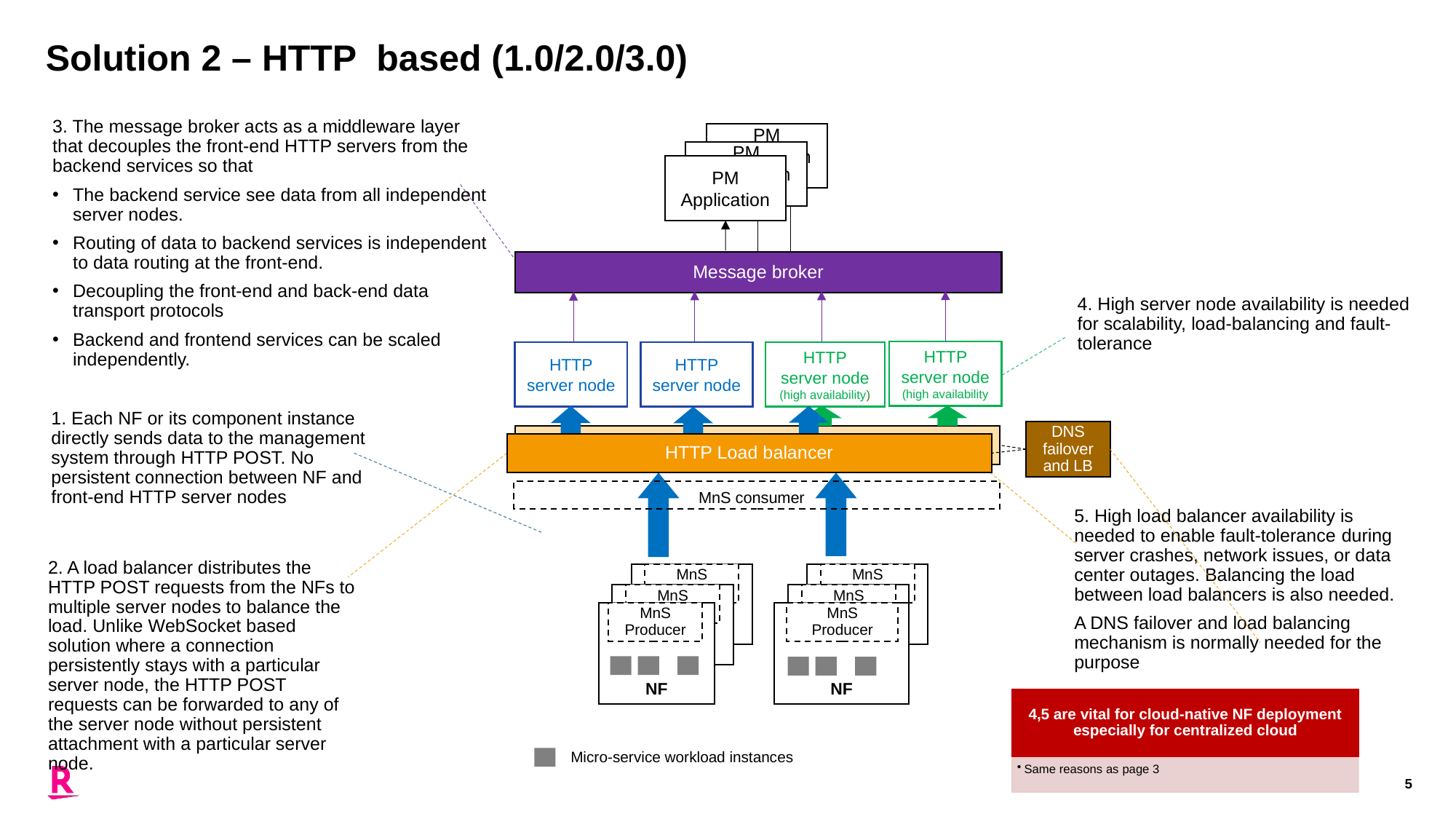

# Solution 2 – HTTP  based (1.0/2.0/3.0)
3. The message broker acts as a middleware layer that decouples the front-end HTTP servers from the backend services so that
The backend service see data from all independent server nodes.
Routing of data to backend services is independent to data routing at the front-end.
Decoupling the front-end and back-end data transport protocols
Backend and frontend services can be scaled independently.
PM
Application
instances
PM
Application
instances
PM
Application
Message broker
4. High server node availability is needed for scalability, load-balancing and fault-tolerance

HTTP
server node
(high availability
HTTP
server node
HTTP
server node
(high availability)
HTTP
server node

1. Each NF or its component instance directly sends data to the management system through HTTP POST. No persistent connection between NF and front-end HTTP server nodes
DNS failover and LB
HTTP Load balancer
HTTP Load balancer

MnS consumer

5. High load balancer availability is needed to enable fault-tolerance during server crashes, network issues, or data center outages. Balancing the load between load balancers is also needed.
A DNS failover and load balancing mechanism is normally needed for the purpose

2. A load balancer distributes the HTTP POST requests from the NFs to multiple server nodes to balance the load. Unlike WebSocket based solution where a connection persistently stays with a particular server node, the HTTP POST requests can be forwarded to any of the server node without persistent attachment with a particular server node.
MnS Producer
NF
MnS Producer
NF
MnS Producer
NF
MnS Producer
NF
MnS Producer
MnS Producer
NF
NF

4,5 are vital for cloud-native NF deployment especially for centralized cloud
Same reasons as page 3
Micro-service workload instances